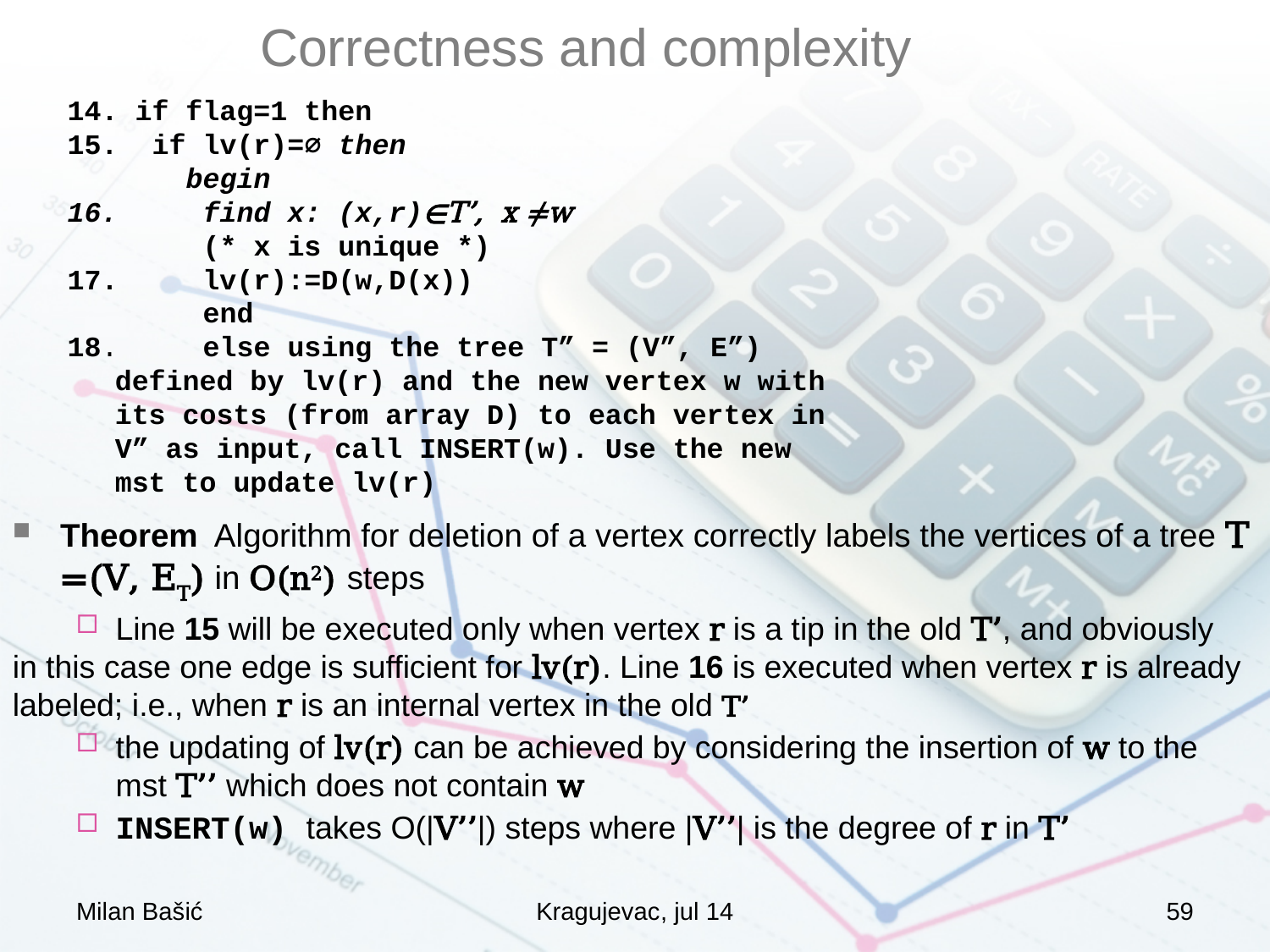

# Correctness and complexity
14. if flag=1 then
  if lv(r)=⌀ then
       begin
     find x: (x,r)∊T’,  x ≠w
        (* x is unique *)
17.     lv(r):=D(w,D(x))
        end
18.     else using the tree T” = (V”, E”) defined by lv(r) and the new vertex w with its costs (from array D) to each vertex in V” as input, call INSERT(w). Use the new mst to update lv(r)

Theorem  Algorithm for deletion of a vertex correctly labels the vertices of a tree T =(V, ET) in O(n2) steps
Line 15 will be executed only when vertex r is a tip in the old T’, and obviously
in this case one edge is sufficient for lv(r). Line 16 is executed when vertex r is already
labeled; i.e., when r is an internal vertex in the old T’
the updating of lv(r) can be achieved by considering the insertion of w to the mst T’’ which does not contain w
INSERT(w) takes O(|V’’|) steps where |V’’| is the degree of r in T’

Milan Bašić
Kragujevac, jul 14
59